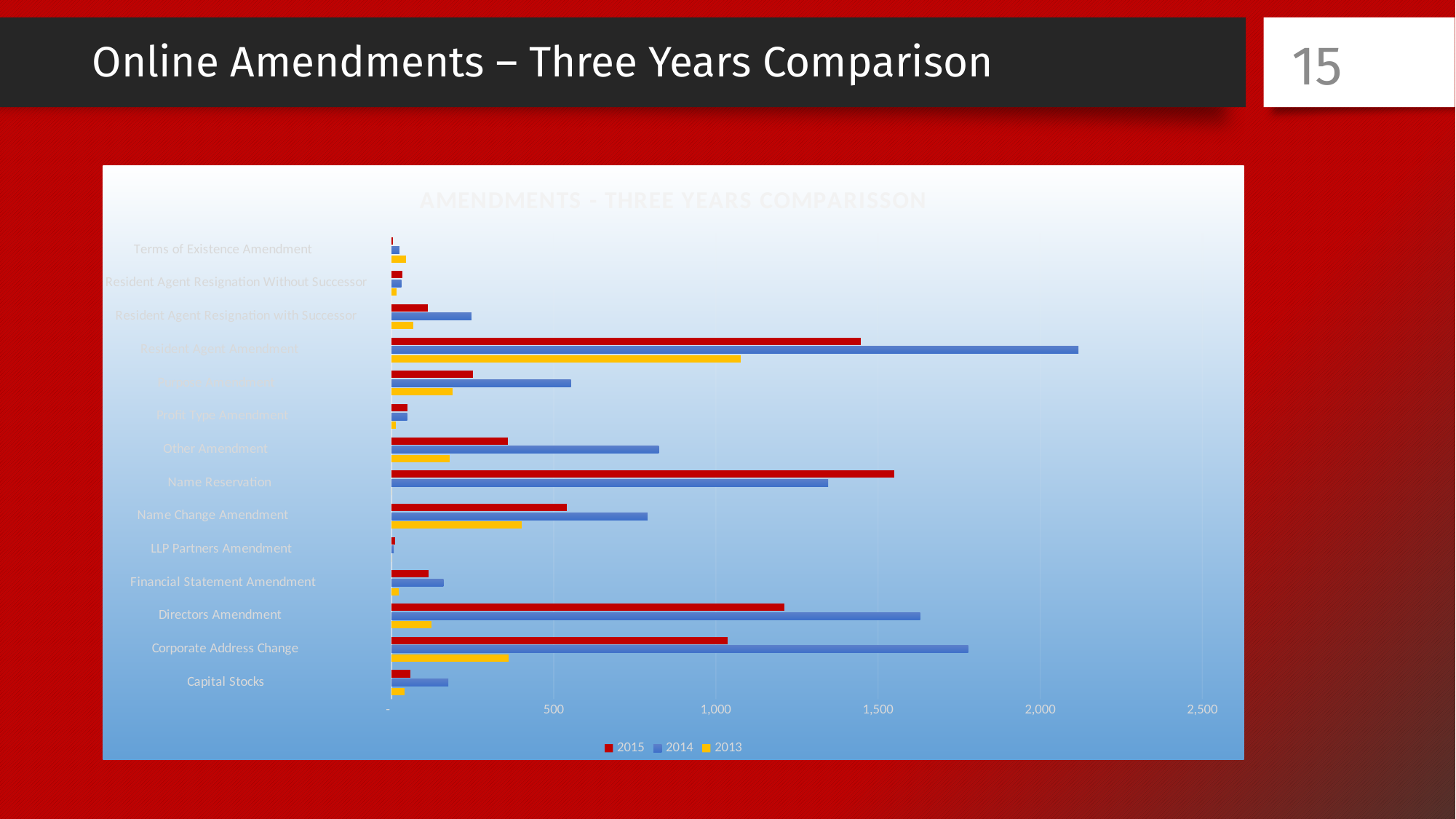

# Online Amendments – Three Years Comparison
15

### Chart: AMENDMENTS - THREE YEARS COMPARISSON

| Category | 2013 | 2014 | 2015 |
|---|---|---|---|
| Capital Stocks                                     | 39.0 | 175.0 | 59.0 |
| Corporate Address Change                           | 360.0 | 1778.0 | 1037.0 |
| Directors Amendment                                | 122.0 | 1630.0 | 1211.0 |
| Financial Statement Amendment                      | 23.0 | 160.0 | 114.0 |
| LLP Partners Amendment                             | 0.0 | 7.0 | 11.0 |
| Name Change Amendment                              | 402.0 | 789.0 | 541.0 |
| Name Reservation                                   | 0.0 | 1346.0 | 1551.0 |
| Other Amendment                                    | 179.0 | 824.0 | 359.0 |
| Profit Type Amendment                              | 13.0 | 48.0 | 50.0 |
| Purpose Amendment                                  | 188.0 | 553.0 | 252.0 |
| Resident Agent Amendment                           | 1076.0 | 2118.0 | 1447.0 |
| Resident Agent Resignation with Successor          | 68.0 | 246.0 | 111.0 |
| Resident Agent Resignation Without Successor       | 15.0 | 30.0 | 33.0 |
| Terms of Existence Amendment                       | 44.0 | 24.0 | 4.0 |